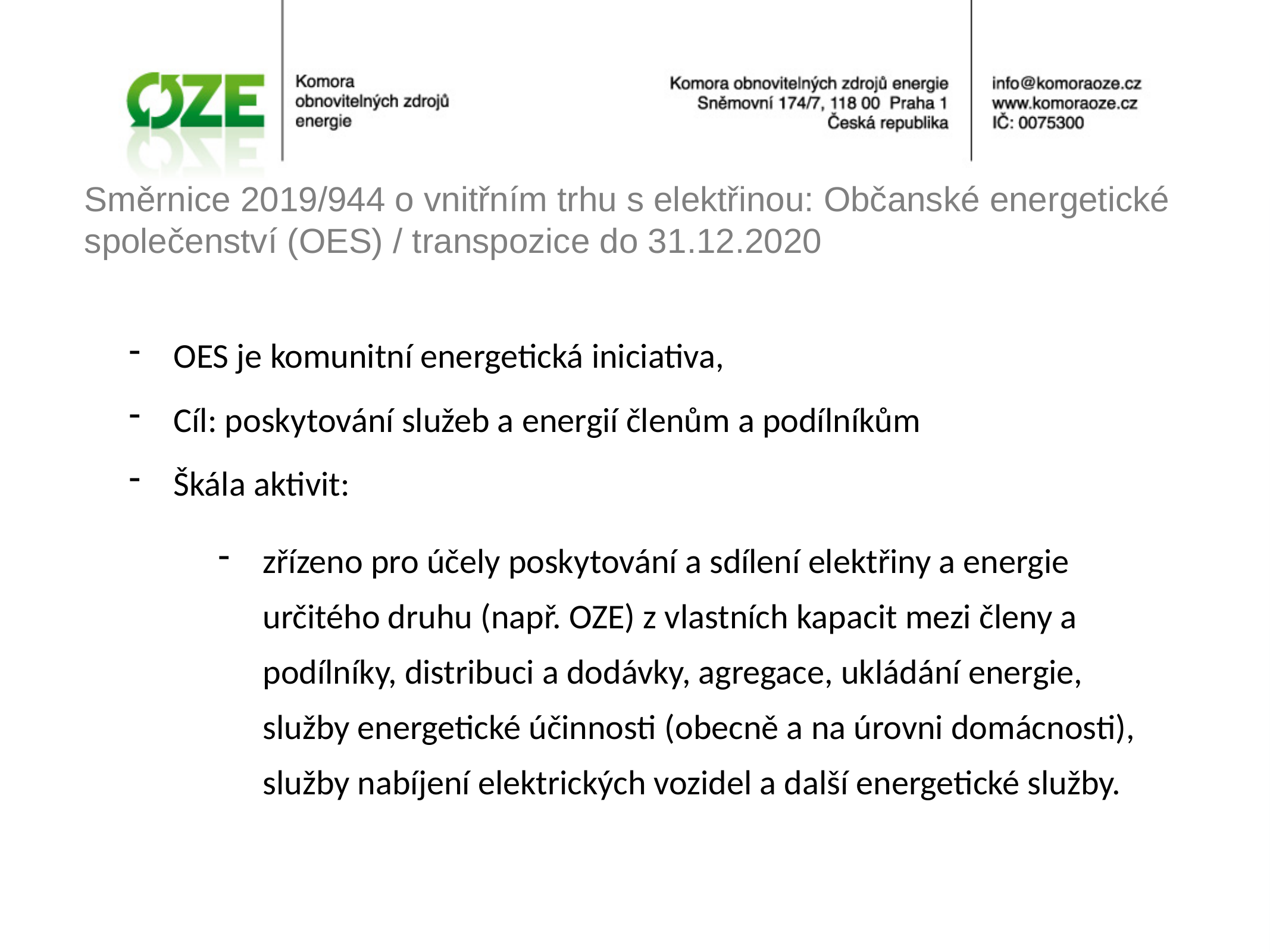

# Směrnice 2019/944 o vnitřním trhu s elektřinou: Občanské energetické společenství (OES) / transpozice do 31.12.2020
OES je komunitní energetická iniciativa,
Cíl: poskytování služeb a energií členům a podílníkům
Škála aktivit:
zřízeno pro účely poskytování a sdílení elektřiny a energie určitého druhu (např. OZE) z vlastních kapacit mezi členy a podílníky, distribuci a dodávky, agregace, ukládání energie, služby energetické účinnosti (obecně a na úrovni domácnosti), služby nabíjení elektrických vozidel a další energetické služby.